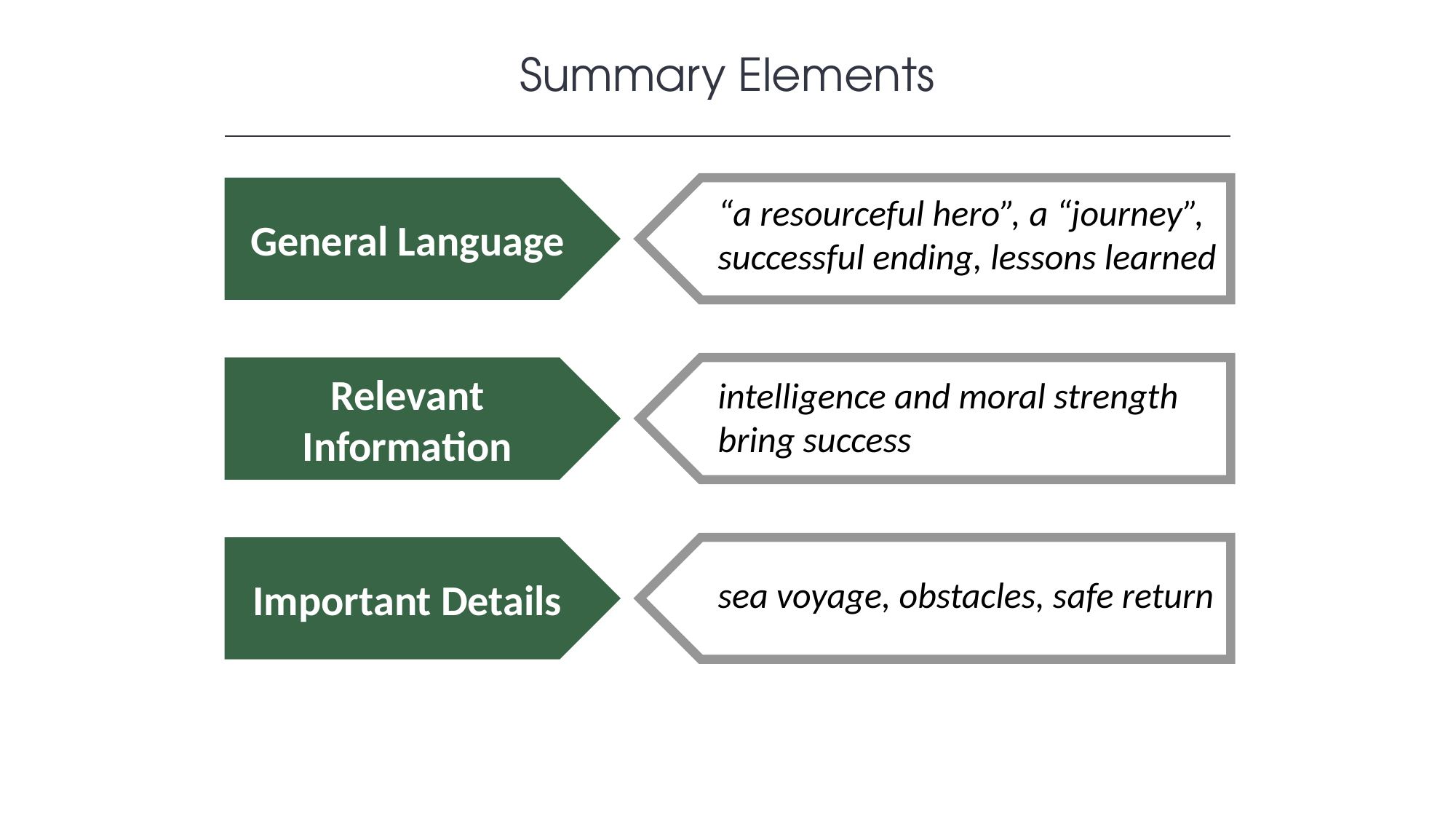

Summary Elements
HAWKES LEARNING
General Language

“a resourceful hero”, a “journey”, successful ending, lessons learned

Relevant Information
intelligence and moral strength bring success
Important Details

sea voyage, obstacles, safe return